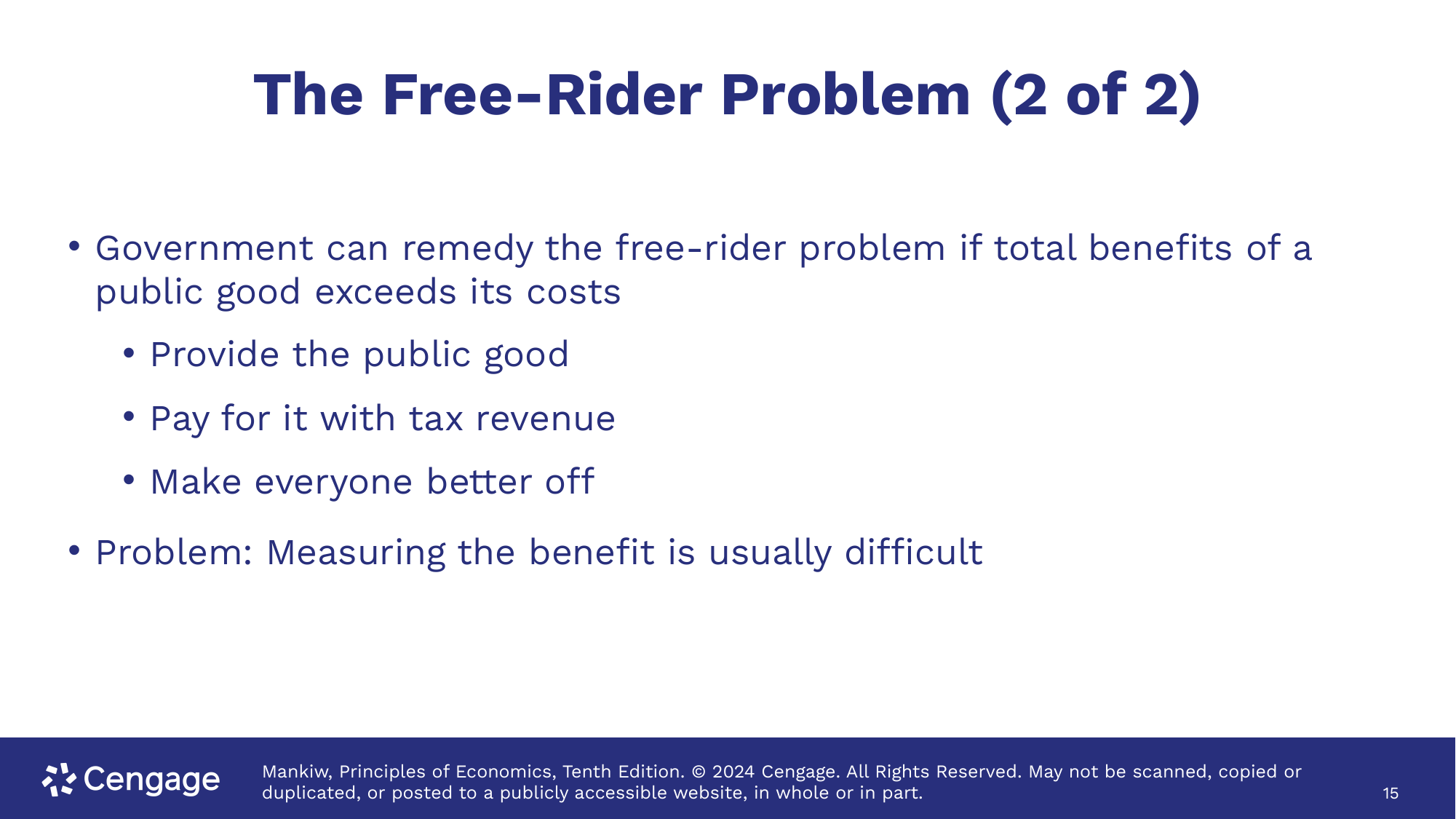

# The Free-Rider Problem (2 of 2)
Government can remedy the free-rider problem if total benefits of a public good exceeds its costs
Provide the public good
Pay for it with tax revenue
Make everyone better off
Problem: Measuring the benefit is usually difficult